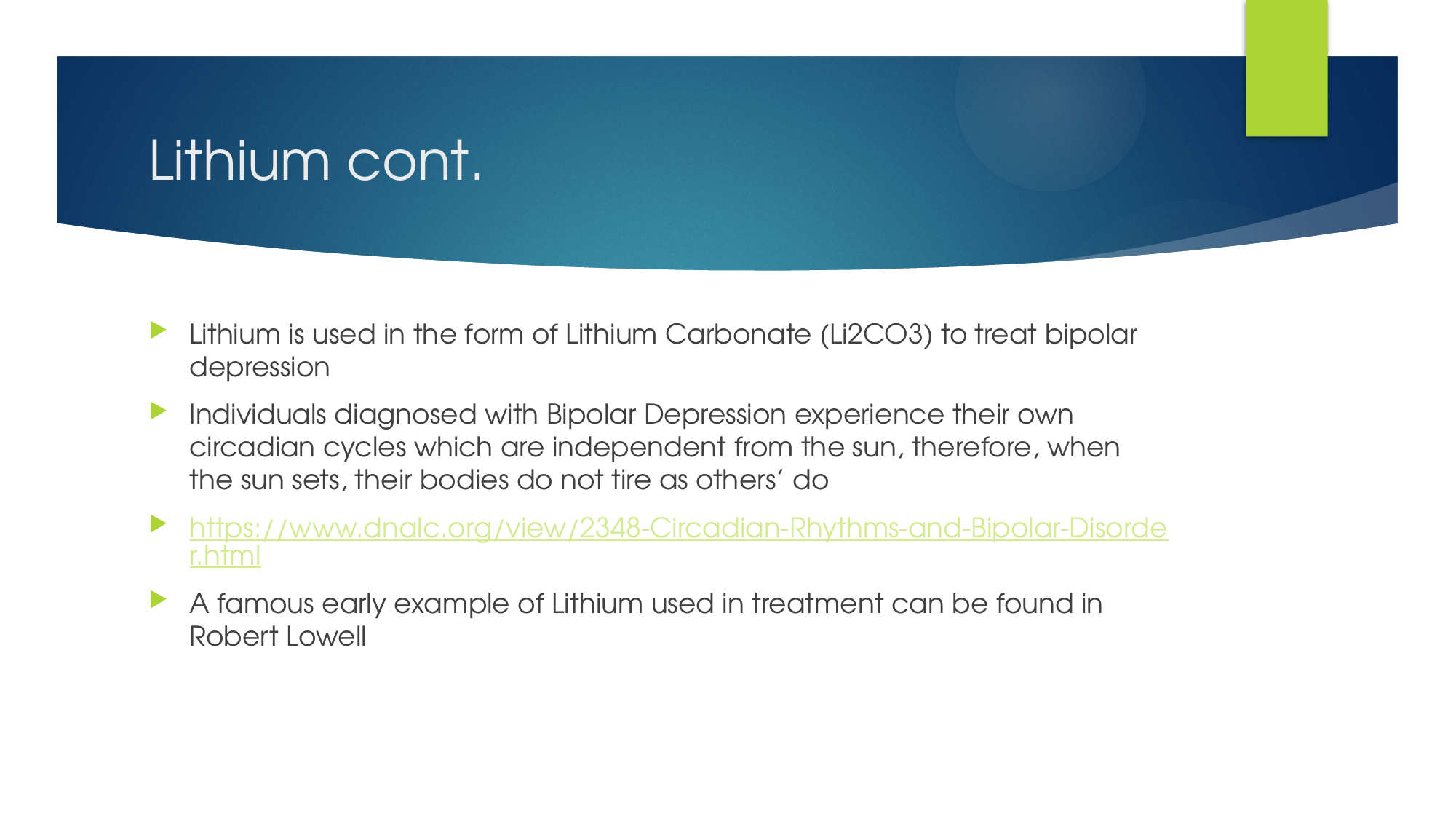

# Lithium cont.
Lithium is used in the form of Lithium Carbonate (Li2CO3) to treat bipolar depression
Individuals diagnosed with Bipolar Depression experience their own circadian cycles which are independent from the sun, therefore, when the sun sets, their bodies do not tire as others’ do
https://www.dnalc.org/view/2348-Circadian-Rhythms-and-Bipolar-Disorder.html
A famous early example of Lithium used in treatment can be found in Robert Lowell